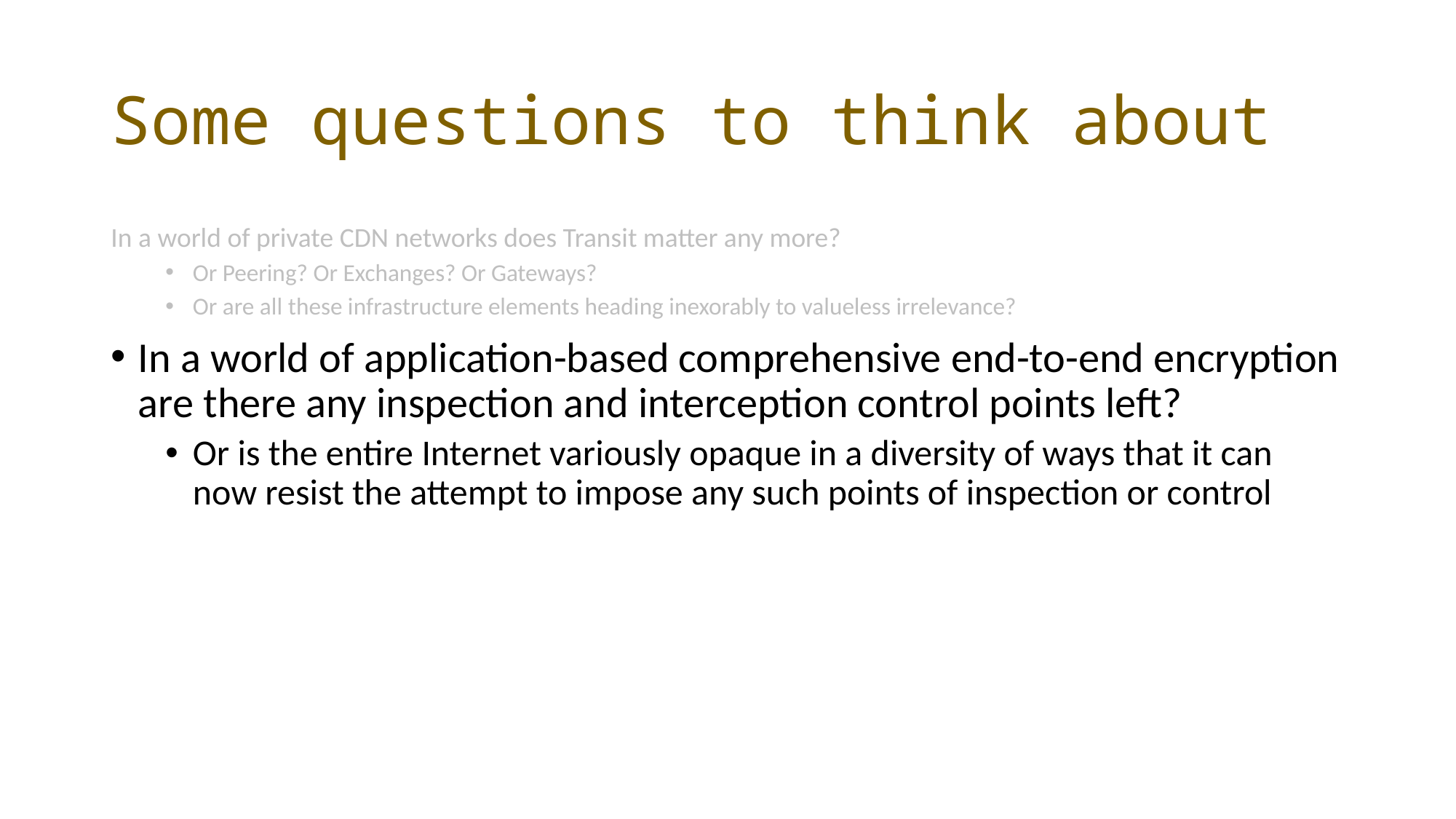

# Some questions to think about
In a world of private CDN networks does Transit matter any more?
Or Peering? Or Exchanges? Or Gateways?
Or are all these infrastructure elements heading inexorably to valueless irrelevance?
In a world of application-based comprehensive end-to-end encryption are there any inspection and interception control points left?
Or is the entire Internet variously opaque in a diversity of ways that it can now resist the attempt to impose any such points of inspection or control